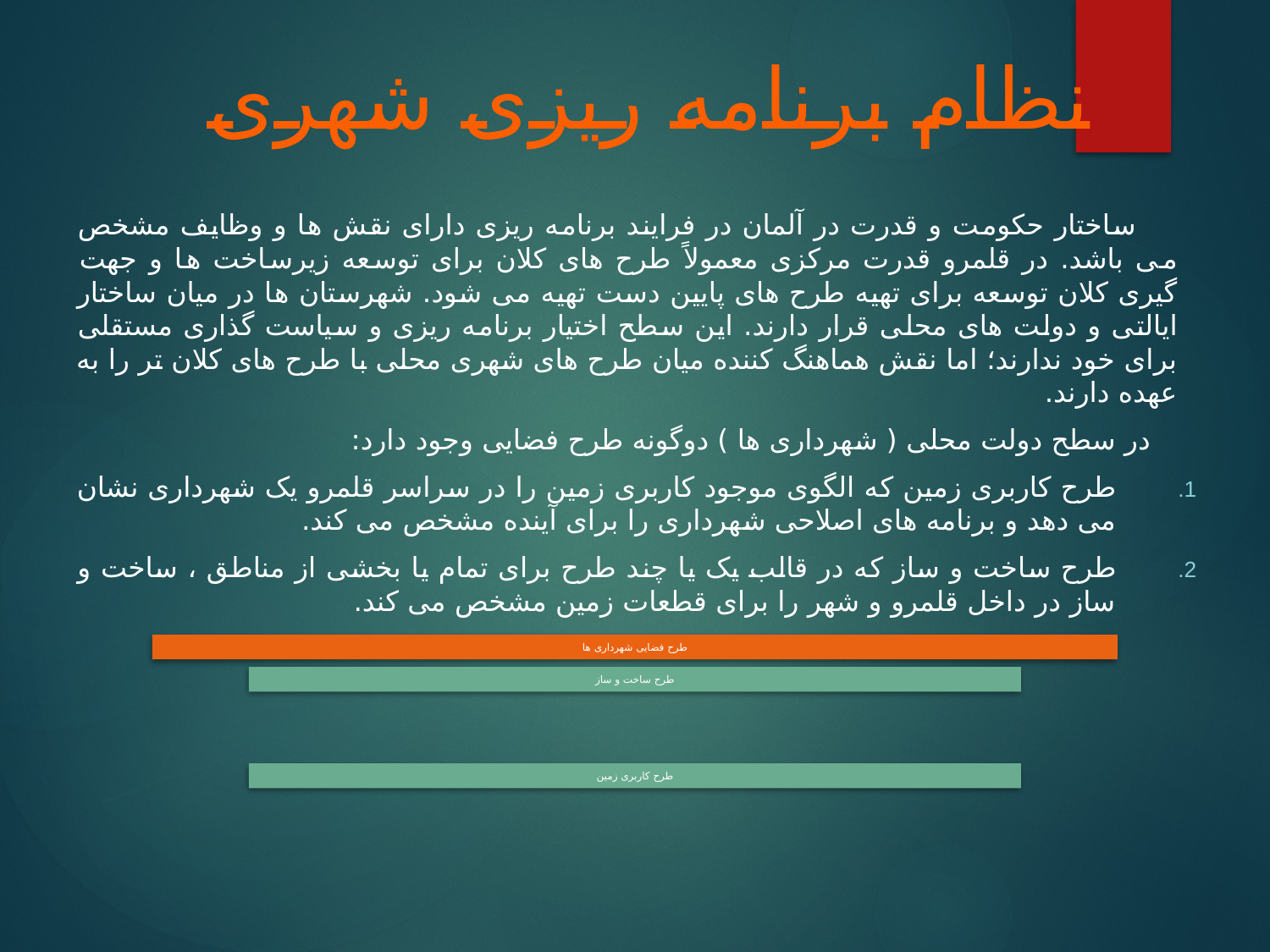

# نظام برنامه ریزی شهری
    ساختار حکومت و قدرت در آلمان در فرایند برنامه ریزی دارای نقش ها و وظایف مشخص می باشد. در قلمرو قدرت مرکزی معمولاً طرح های کلان برای توسعه زیرساخت ها و جهت گیری کلان توسعه برای تهیه طرح های پایین دست تهیه می شود. شهرستان ها در میان ساختار ایالتی و دولت های محلی قرار دارند. این سطح اختیار برنامه ریزی و سیاست گذاری مستقلی برای خود ندارند؛ اما نقش هماهنگ کننده میان طرح های شهری محلی با طرح های کلان تر را به عهده دارند.
   در سطح دولت محلی ( شهرداری ها ) دوگونه طرح فضایی وجود دارد:
طرح کاربری زمین که الگوی موجود کاربری زمین را در سراسر قلمرو یک شهرداری نشان می دهد و برنامه های اصلاحی شهرداری را برای آینده مشخص می کند.
طرح ساخت و ساز که در قالب یک یا چند طرح برای تمام یا بخشی از مناطق ، ساخت و ساز در داخل قلمرو و شهر را برای قطعات زمین مشخص می کند.

طرح فضایی شهرداری ها
طرح ساخت و ساز
طرح کاربری زمین